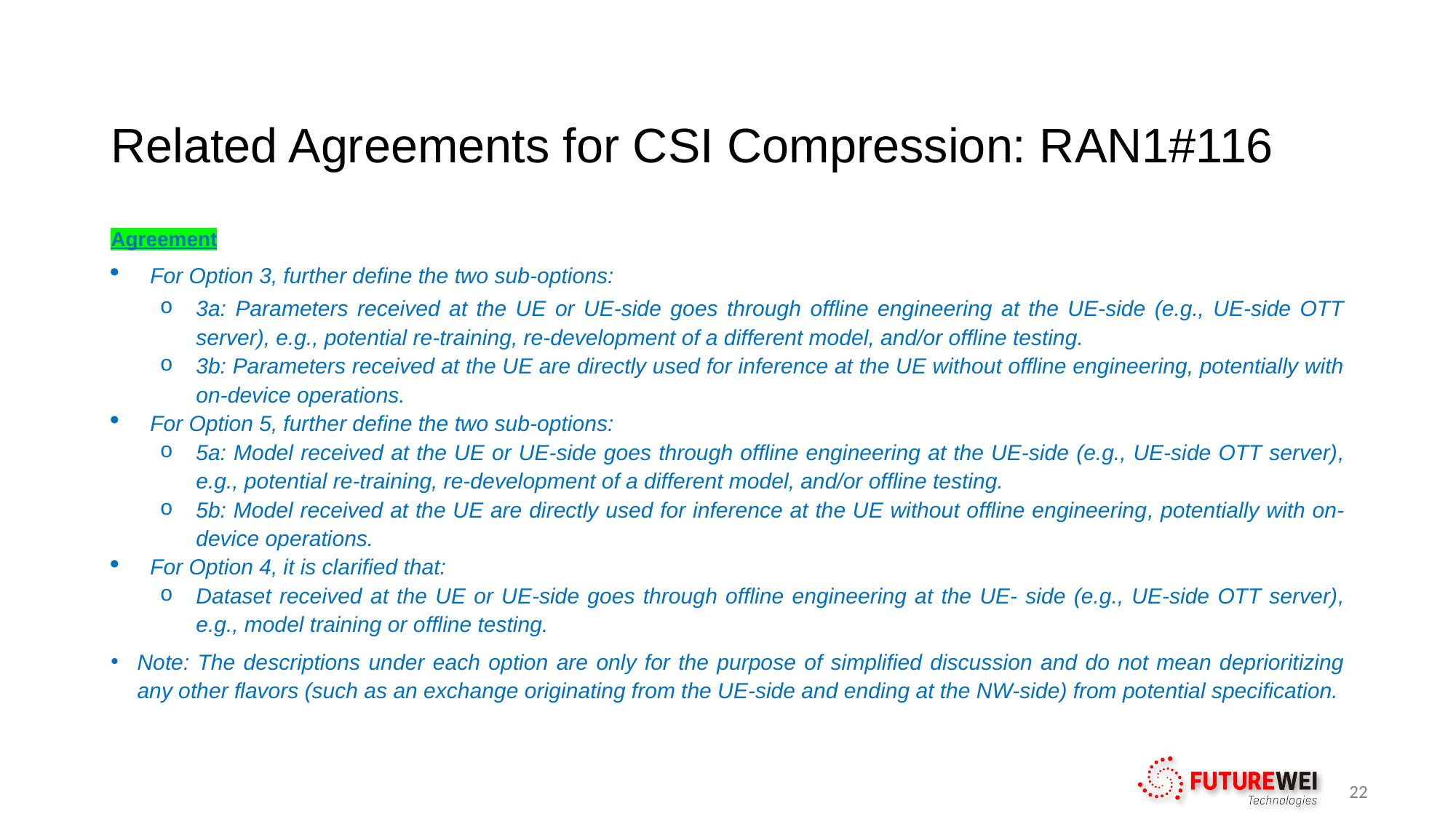

# Related Agreements for CSI Compression: RAN1#116
Agreement
For Option 3, further define the two sub-options:
3a: Parameters received at the UE or UE-side goes through offline engineering at the UE-side (e.g., UE-side OTT server), e.g., potential re-training, re-development of a different model, and/or offline testing.
3b: Parameters received at the UE are directly used for inference at the UE without offline engineering, potentially with on-device operations.
For Option 5, further define the two sub-options:
5a: Model received at the UE or UE-side goes through offline engineering at the UE-side (e.g., UE-side OTT server), e.g., potential re-training, re-development of a different model, and/or offline testing.
5b: Model received at the UE are directly used for inference at the UE without offline engineering, potentially with on-device operations.
For Option 4, it is clarified that:
Dataset received at the UE or UE-side goes through offline engineering at the UE- side (e.g., UE-side OTT server), e.g., model training or offline testing.
Note: The descriptions under each option are only for the purpose of simplified discussion and do not mean deprioritizing any other flavors (such as an exchange originating from the UE-side and ending at the NW-side) from potential specification.

22